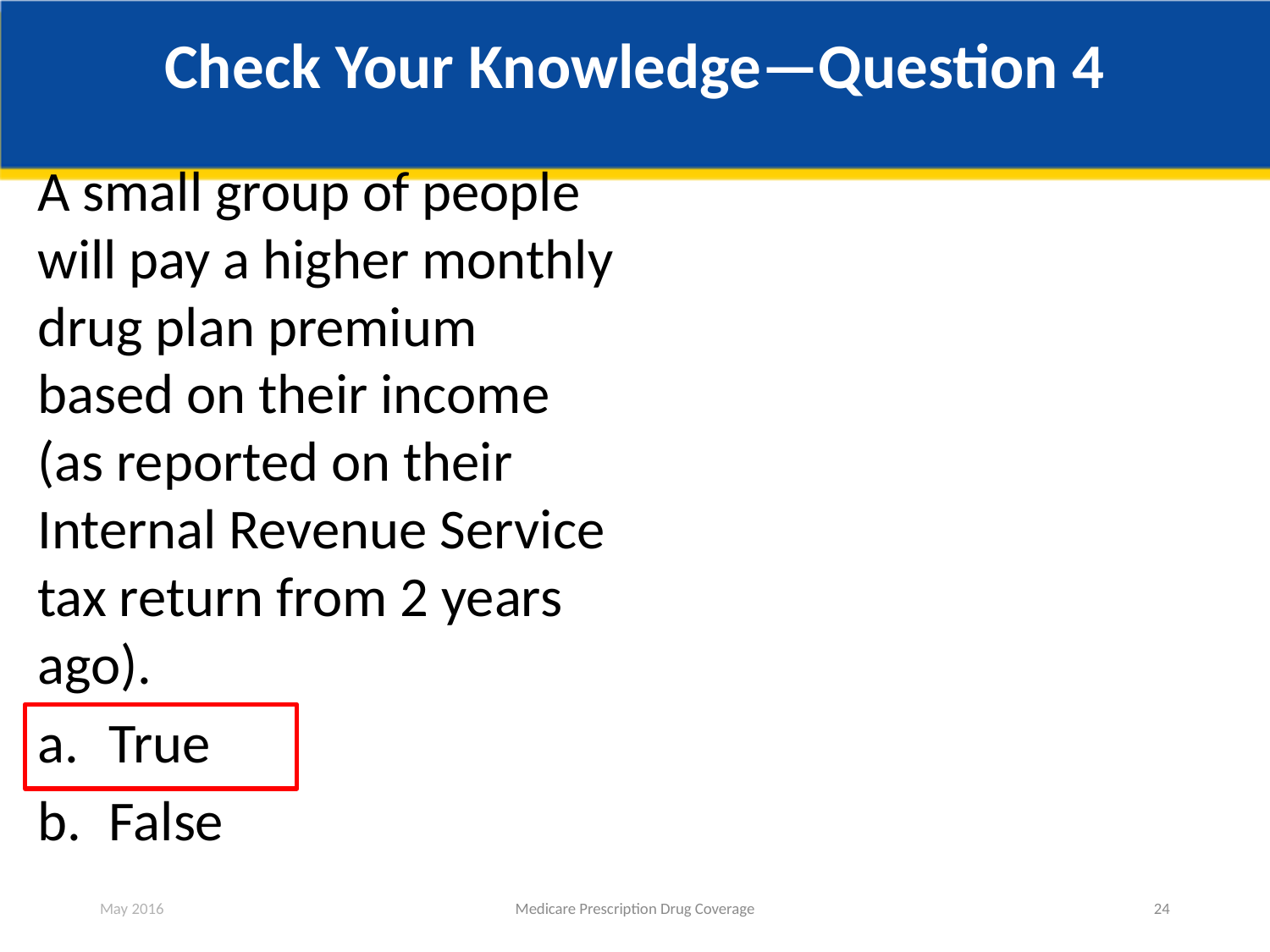

# Check Your Knowledge—Question 4
A small group of people will pay a higher monthly drug plan premium based on their income (as reported on their Internal Revenue Service tax return from 2 years ago).
True
False

May 2016
Medicare Prescription Drug Coverage
24